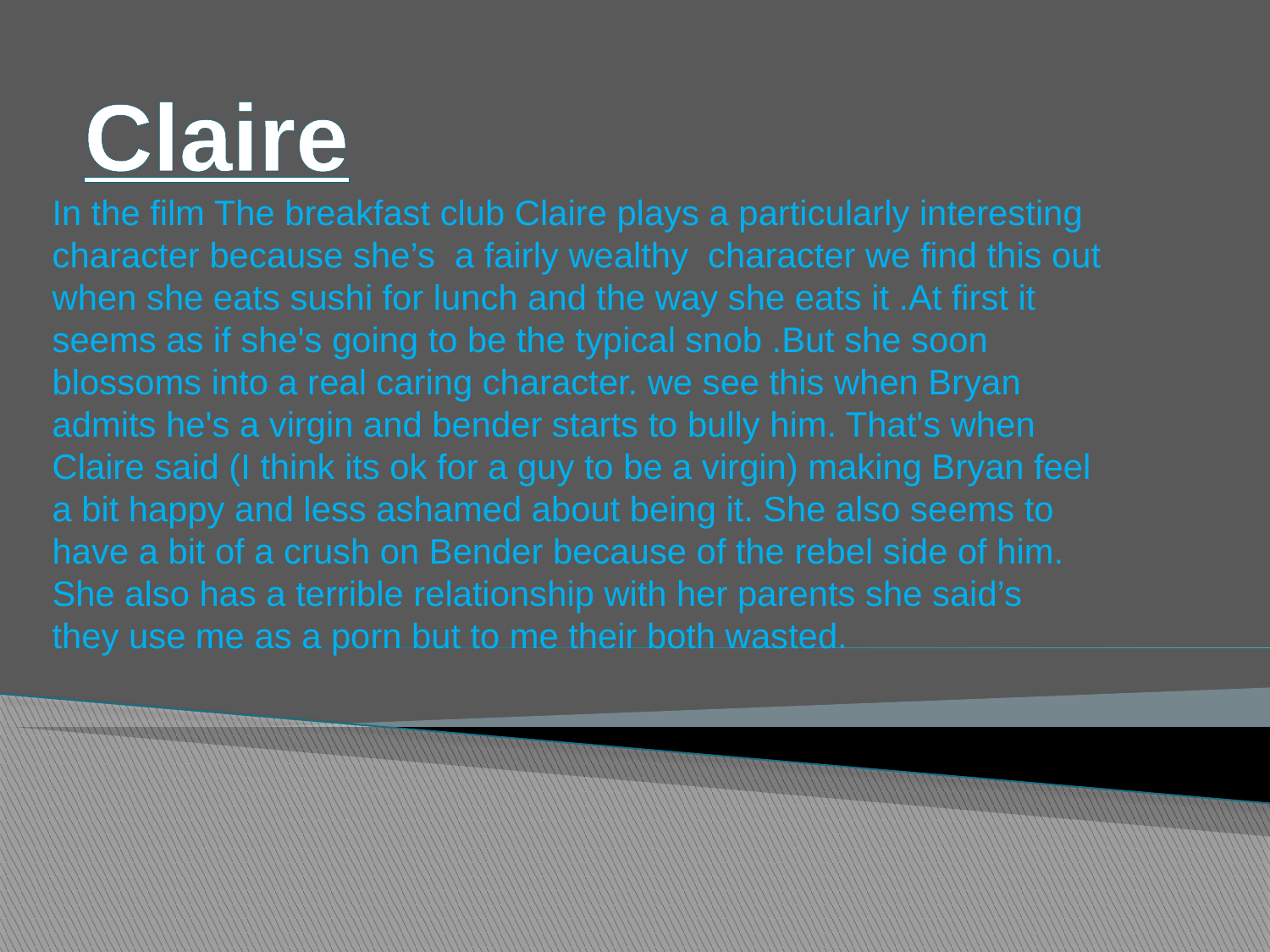

Claire

In the film The breakfast club Claire plays a particularly interesting character because she’s  a fairly wealthy  character we find this out when she eats sushi for lunch and the way she eats it .At first it seems as if she's going to be the typical snob .But she soon blossoms into a real caring character. we see this when Bryan admits he's a virgin and bender starts to bully him. That's when Claire said (I think its ok for a guy to be a virgin) making Bryan feel a bit happy and less ashamed about being it. She also seems to have a bit of a crush on Bender because of the rebel side of him. She also has a terrible relationship with her parents she said’s  they use me as a porn but to me their both wasted.